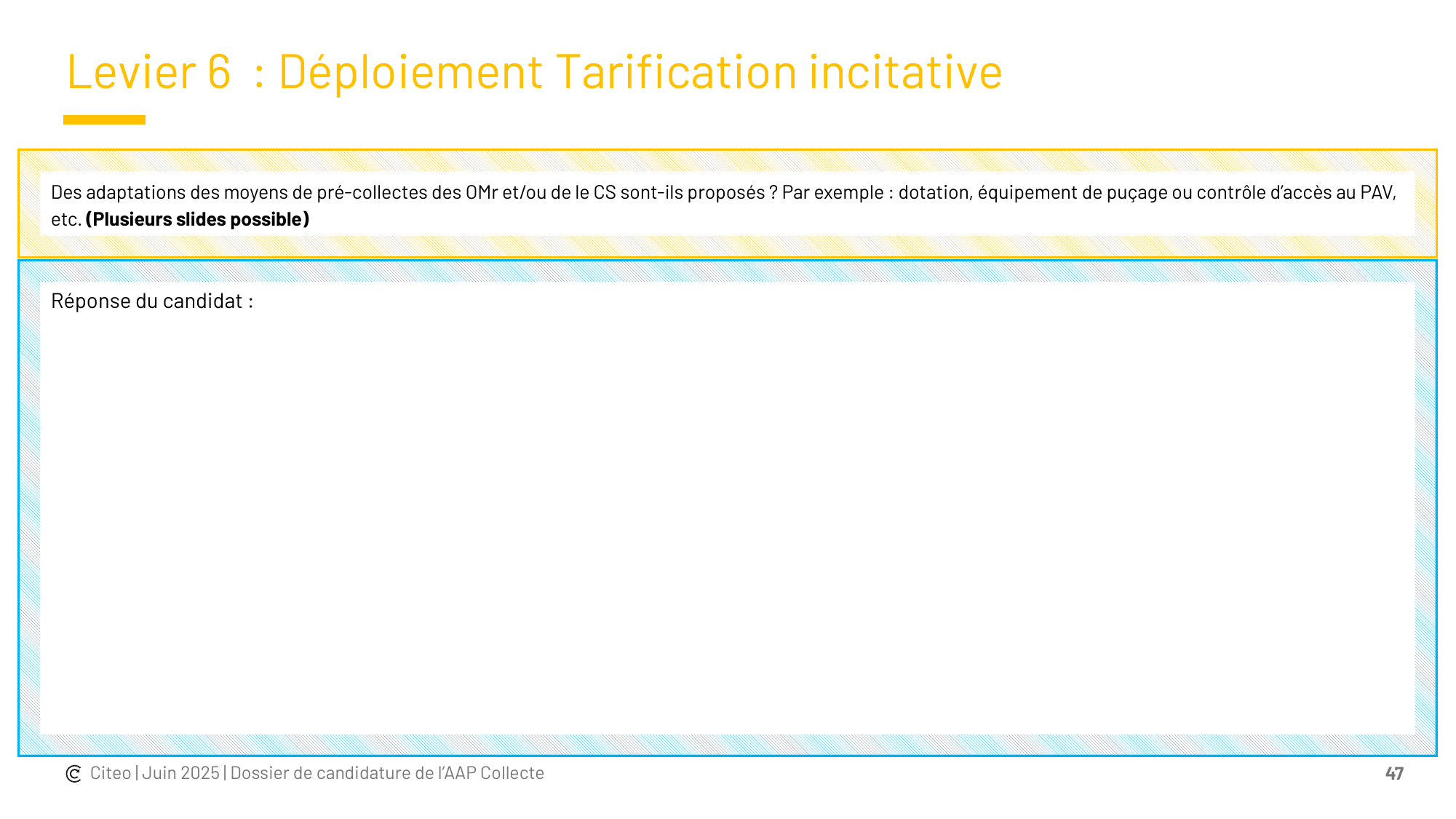

# Levier 6  : Déploiement Tarification incitative

Des adaptations des moyens de pré-collectes des OMr et/ou de le CS sont-ils proposés ? Par exemple : dotation, équipement de puçage ou contrôle d’accès au PAV, etc. (Plusieurs slides possible)

Réponse du candidat :

Citeo | Juin 2025 | Dossier de candidature de l’AAP Collecte
47